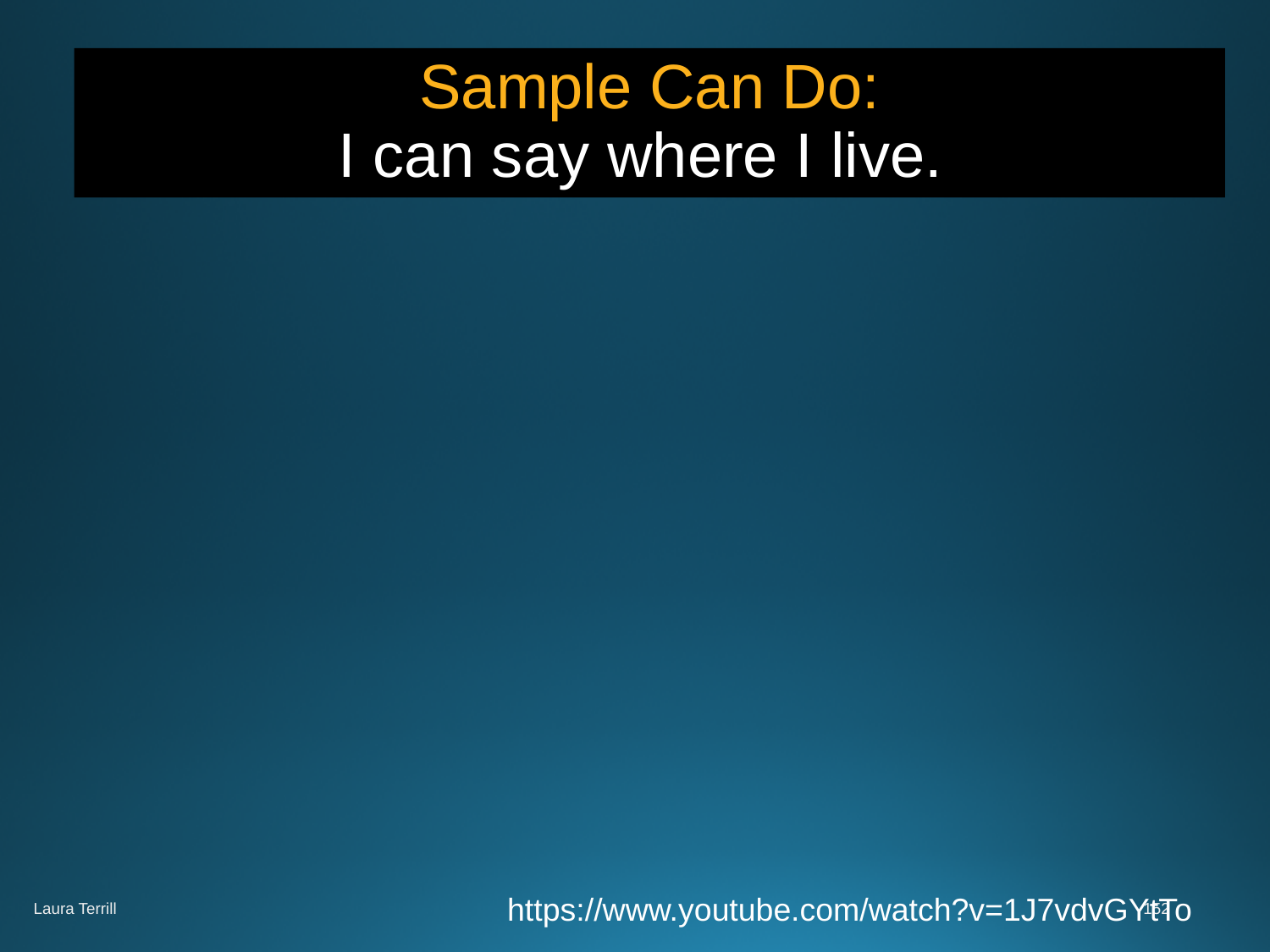

Sample Can Do:
I can say where I live.
Laura Terrill
152
https://www.youtube.com/watch?v=1J7vdvGYtTo